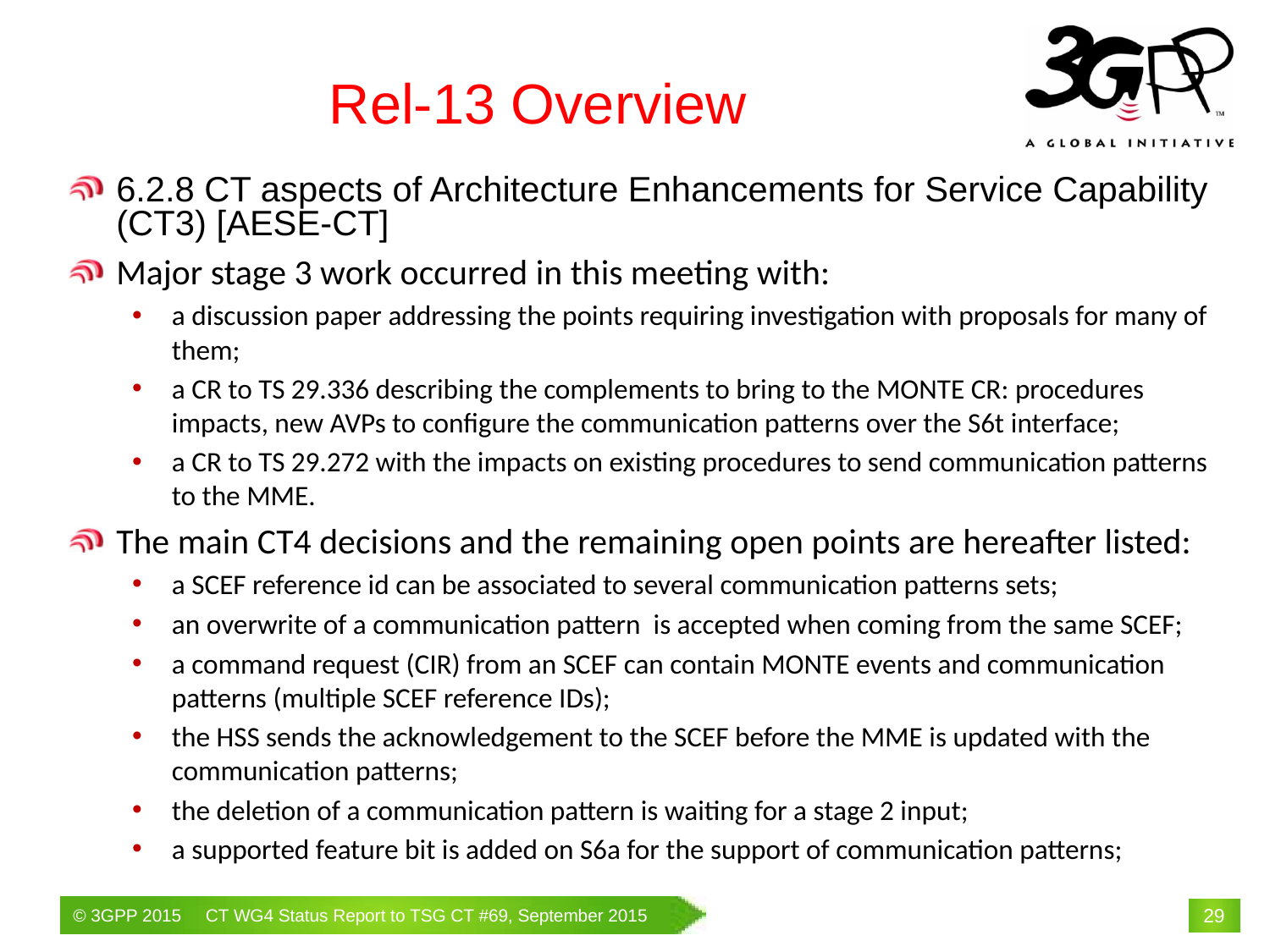

# Rel-13 Overview
6.2.8 CT aspects of Architecture Enhancements for Service Capability (CT3) [AESE-CT]
Major stage 3 work occurred in this meeting with:
a discussion paper addressing the points requiring investigation with proposals for many of them;
a CR to TS 29.336 describing the complements to bring to the MONTE CR: procedures impacts, new AVPs to configure the communication patterns over the S6t interface;
a CR to TS 29.272 with the impacts on existing procedures to send communication patterns to the MME.
The main CT4 decisions and the remaining open points are hereafter listed:
a SCEF reference id can be associated to several communication patterns sets;
an overwrite of a communication pattern  is accepted when coming from the same SCEF;
a command request (CIR) from an SCEF can contain MONTE events and communication patterns (multiple SCEF reference IDs);
the HSS sends the acknowledgement to the SCEF before the MME is updated with the communication patterns;
the deletion of a communication pattern is waiting for a stage 2 input;
a supported feature bit is added on S6a for the support of communication patterns;